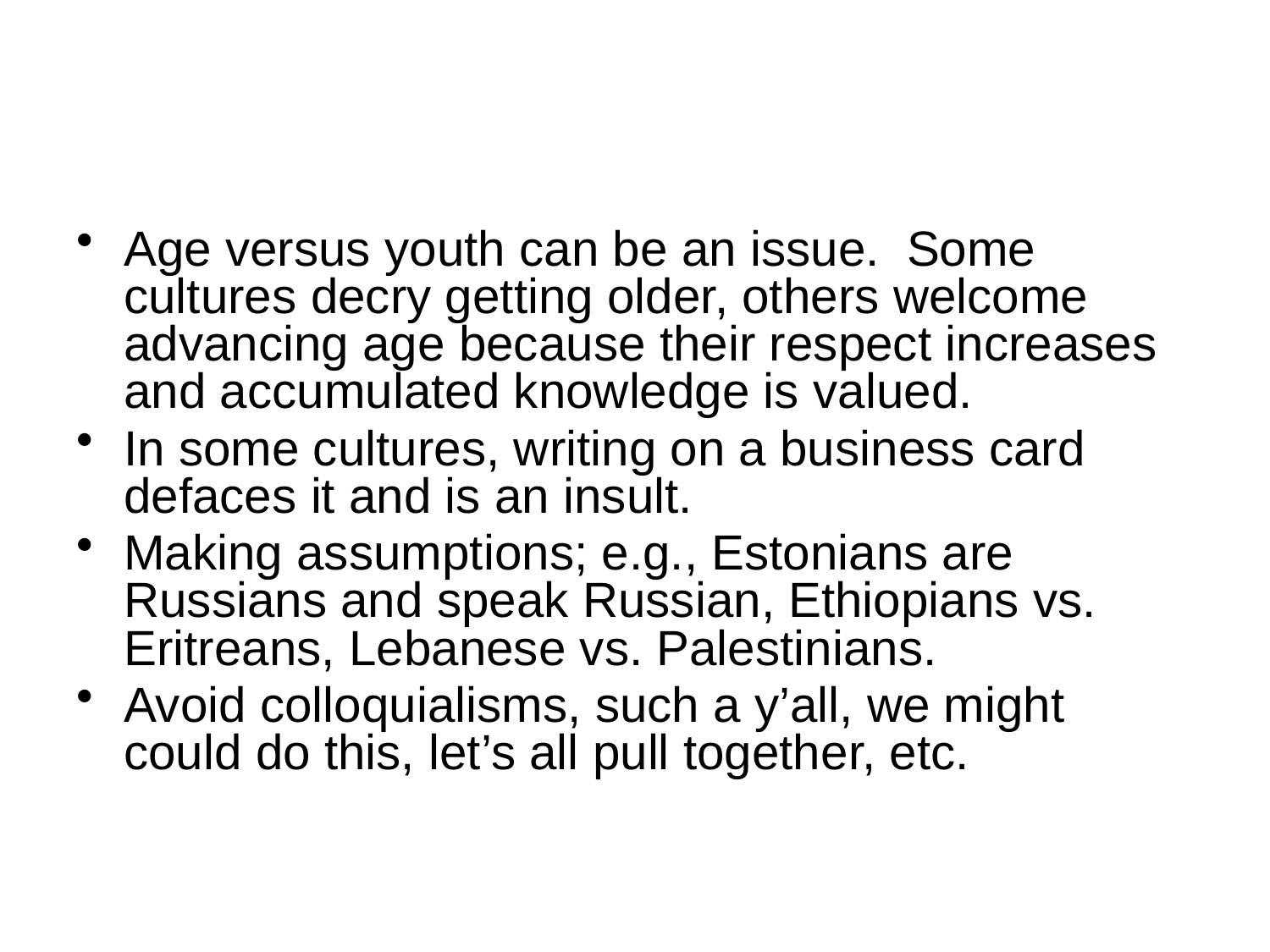

#
Age versus youth can be an issue.  Some cultures decry getting older, others welcome advancing age because their respect increases and accumulated knowledge is valued.
In some cultures, writing on a business card defaces it and is an insult.
Making assumptions; e.g., Estonians are Russians and speak Russian, Ethiopians vs. Eritreans, Lebanese vs. Palestinians.
Avoid colloquialisms, such a y’all, we might could do this, let’s all pull together, etc.